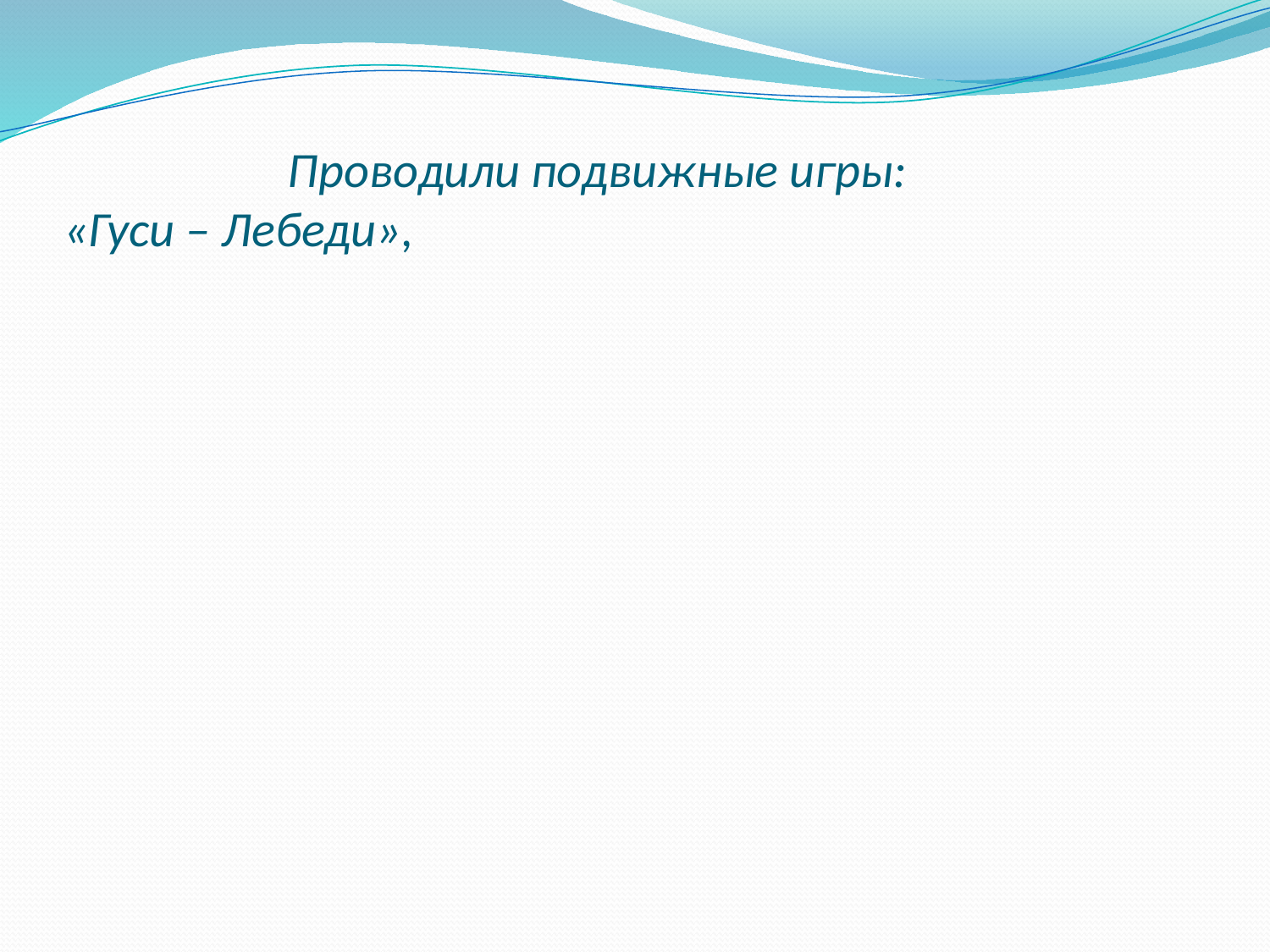

# Проводили подвижные игры: «Гуси – Лебеди»,